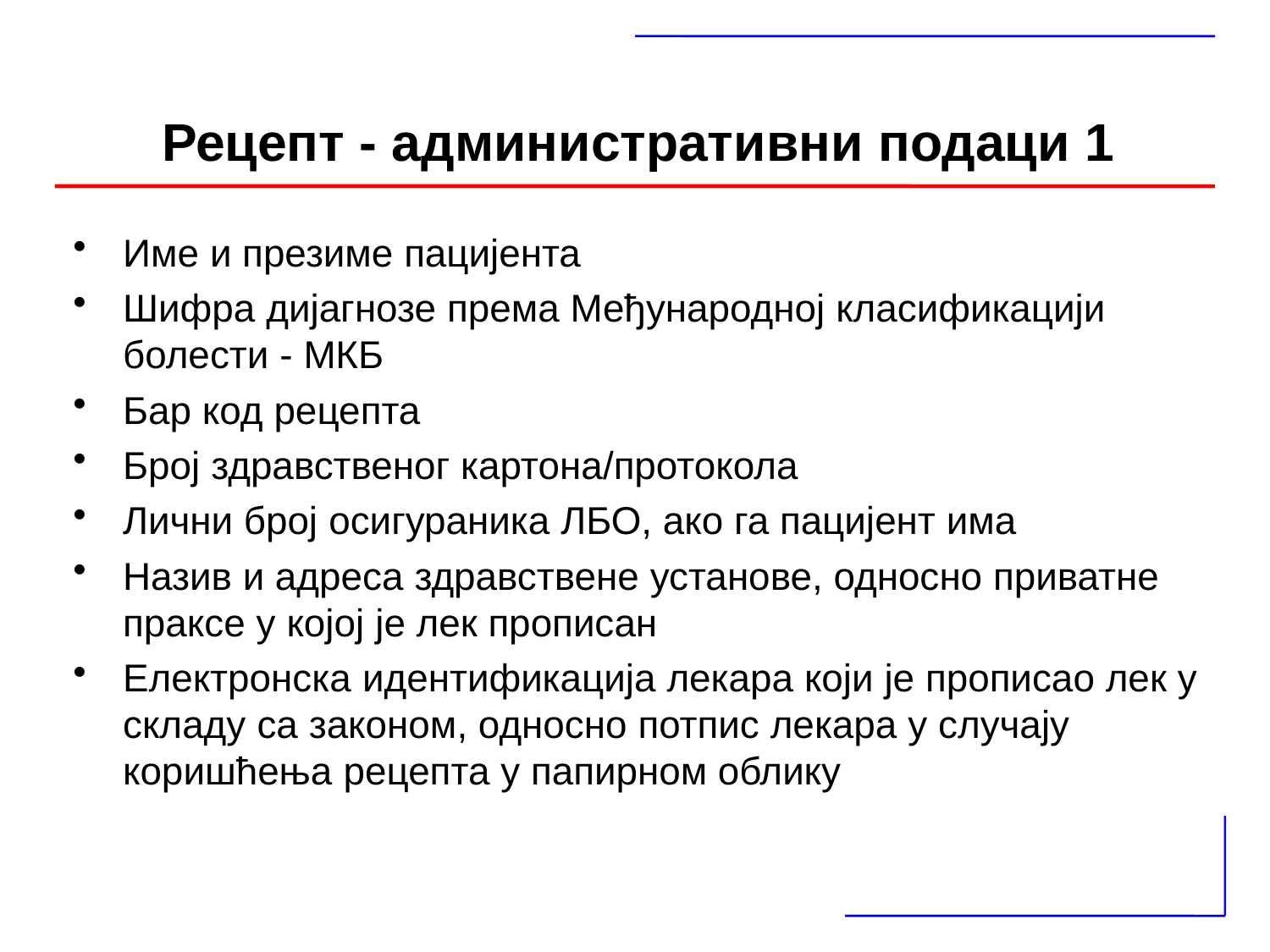

# Рецепт - административни подаци 1
Име и презиме пацијента
Шифра дијагнозе према Међународној класификацији болести - МКБ
Бар код рецепта
Број здравственог картона/протокола
Лични број осигураника ЛБО, ако га пацијент има
Назив и адреса здравствене установе, односно приватне праксе у којој је лек прописан
Електронска идентификација лекара који је прописао лек у складу са законом, односно потпис лекара у случају коришћења рецепта у папирном облику